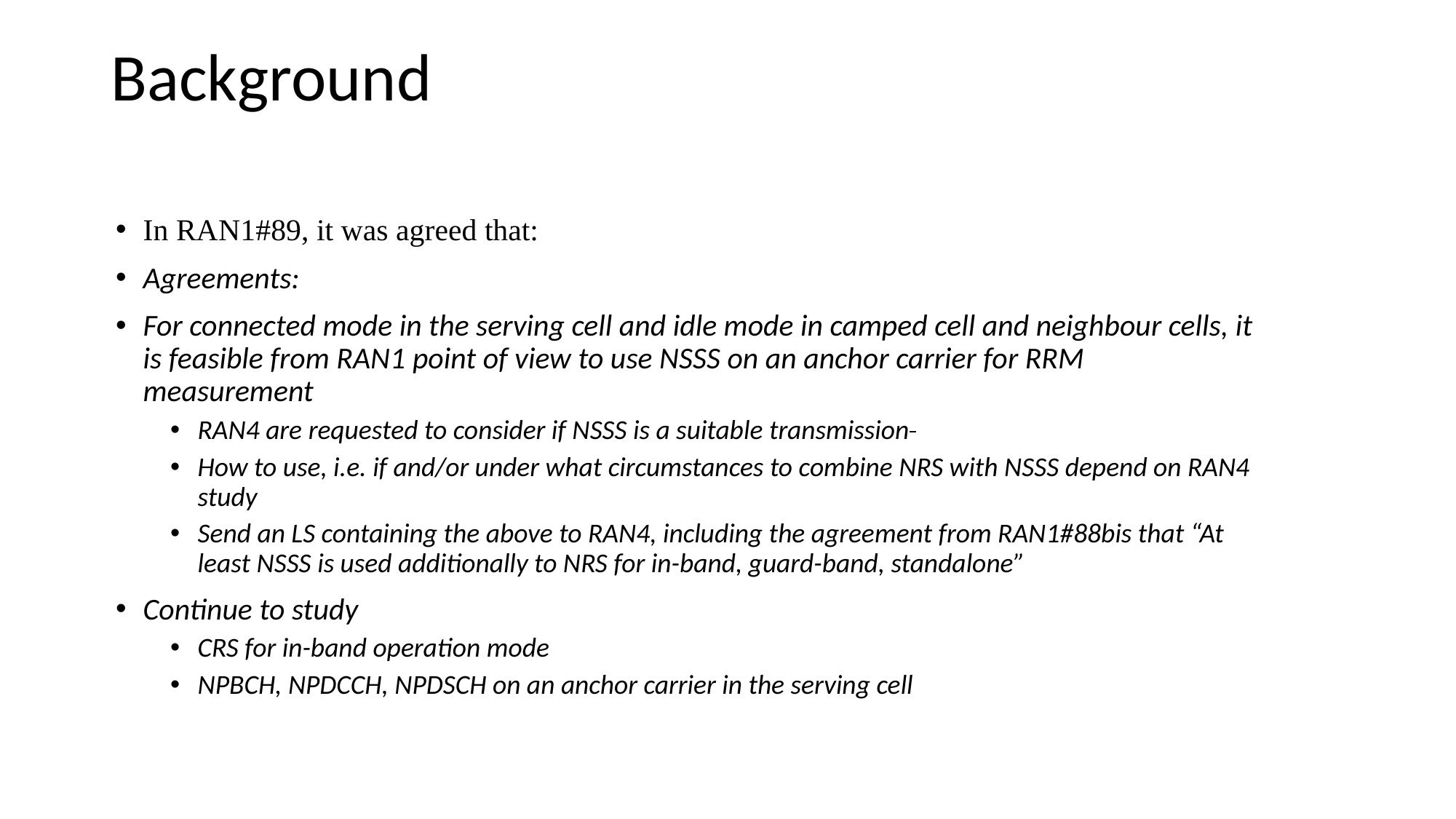

# Background
In RAN1#89, it was agreed that:
Agreements:
For connected mode in the serving cell and idle mode in camped cell and neighbour cells, it is feasible from RAN1 point of view to use NSSS on an anchor carrier for RRM measurement
RAN4 are requested to consider if NSSS is a suitable transmission
How to use, i.e. if and/or under what circumstances to combine NRS with NSSS depend on RAN4 study
Send an LS containing the above to RAN4, including the agreement from RAN1#88bis that “At least NSSS is used additionally to NRS for in-band, guard-band, standalone”
Continue to study
CRS for in-band operation mode
NPBCH, NPDCCH, NPDSCH on an anchor carrier in the serving cell